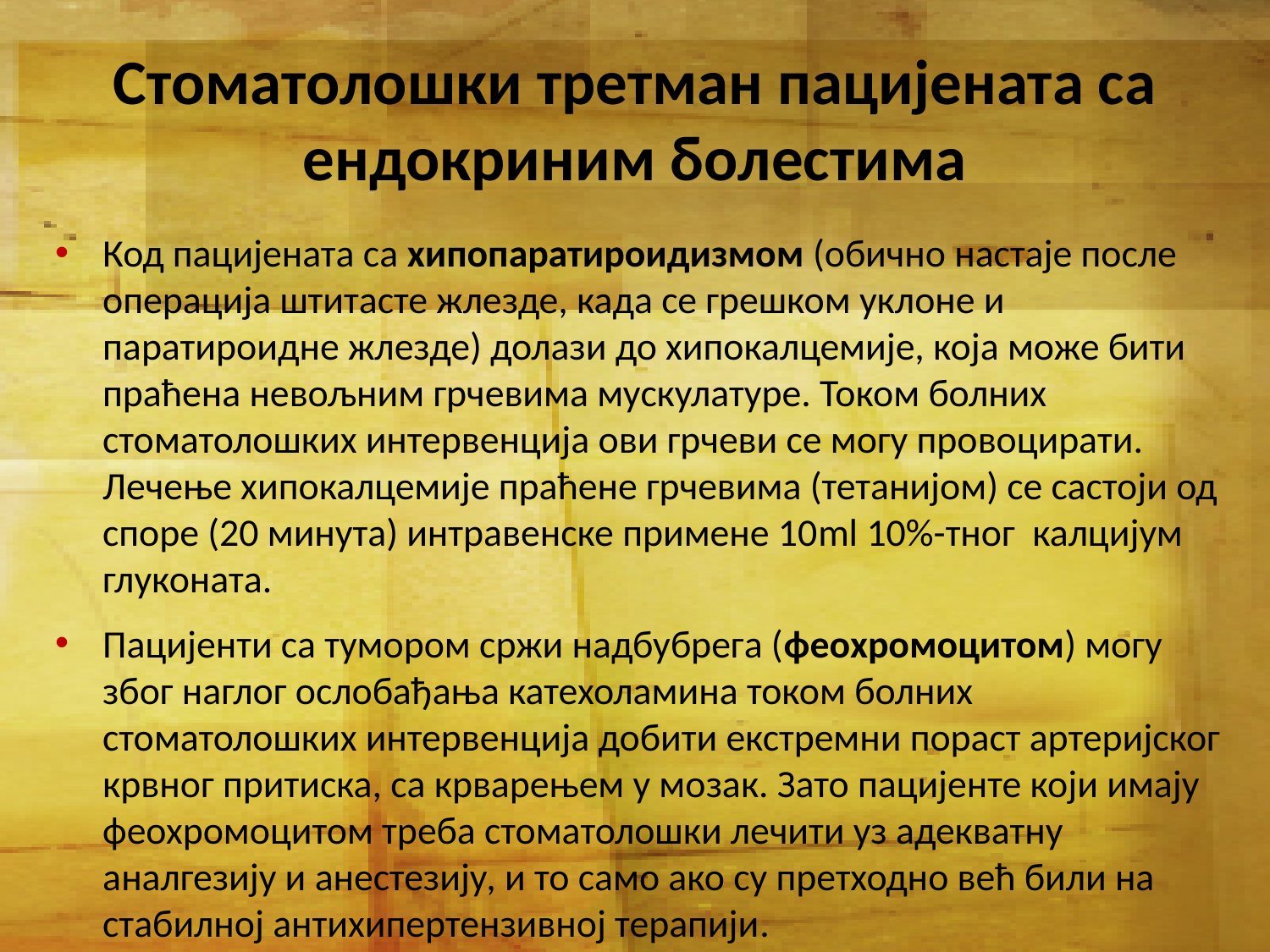

# Стоматолошки третман пацијената са ендокриним болестима
Код пацијената са хипопаратироидизмом (обично настаје после операција штитасте жлезде, када се грешком уклоне и паратироидне жлезде) долази до хипокалцемије, која може бити праћена невољним грчевима мускулатуре. Током болних стоматолошких интервенција ови грчеви се могу провоцирати. Лечење хипокалцемије праћене грчевима (тетанијом) се састоји од споре (20 минута) интравенске примене 10ml 10%-тног  калцијум глуконата.
Пацијенти са тумором сржи надбубрега (феохромоцитом) могу због наглог ослобађања катехоламина током болних стоматолошких интервенција добити екстремни пораст артеријског крвног притиска, са крварењем у мозак. Зато пацијенте који имају феохромоцитом треба стоматолошки лечити уз адекватну аналгезију и анестезију, и то само ако су претходно већ били на стабилној антихипертензивној терапији.